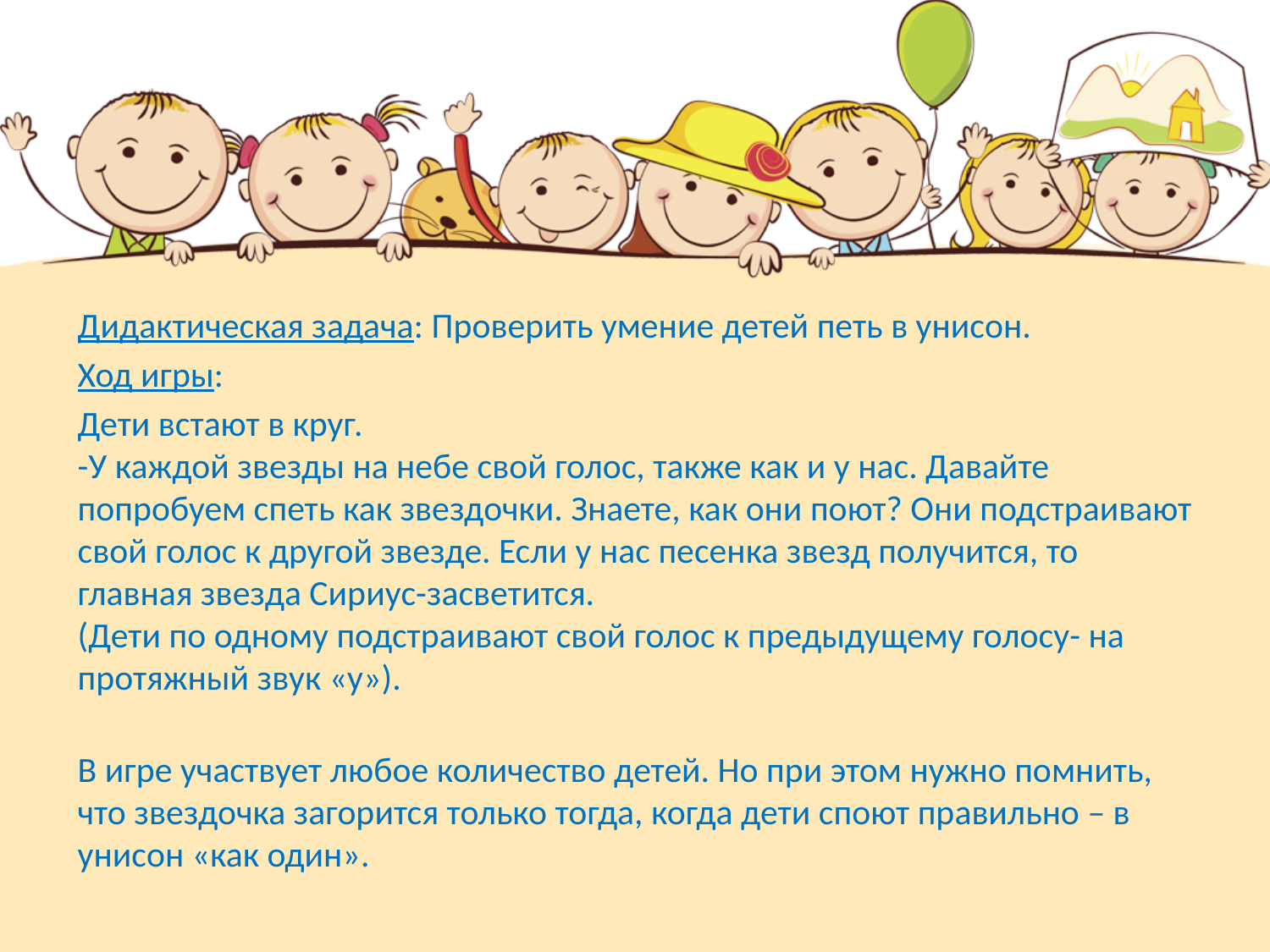

Дидактическая задача: Проверить умение детей петь в унисон.
Ход игры:
Дети встают в круг.
-У каждой звезды на небе свой голос, также как и у нас. Давайте попробуем спеть как звездочки. Знаете, как они поют? Они подстраивают свой голос к другой звезде. Если у нас песенка звезд получится, то главная звезда Сириус-засветится.
(Дети по одному подстраивают свой голос к предыдущему голосу- на протяжный звук «у»).
В игре участвует любое количество детей. Но при этом нужно помнить, что звездочка загорится только тогда, когда дети споют правильно – в унисон «как один».